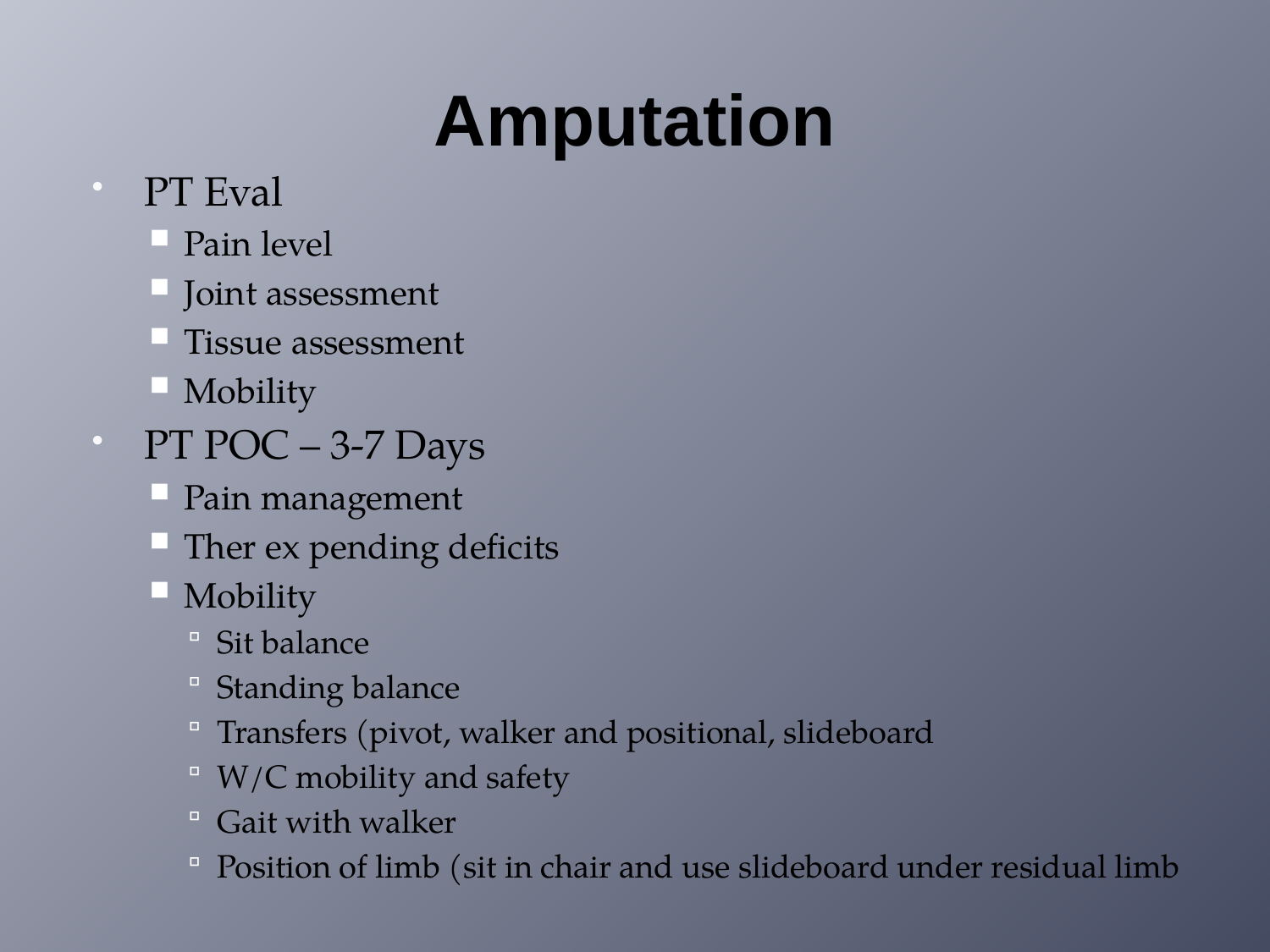

# Amputation
PT Eval
Pain level
Joint assessment
Tissue assessment
Mobility
PT POC – 3-7 Days
Pain management
Ther ex pending deficits
Mobility
Sit balance
Standing balance
Transfers (pivot, walker and positional, slideboard
W/C mobility and safety
Gait with walker
Position of limb (sit in chair and use slideboard under residual limb